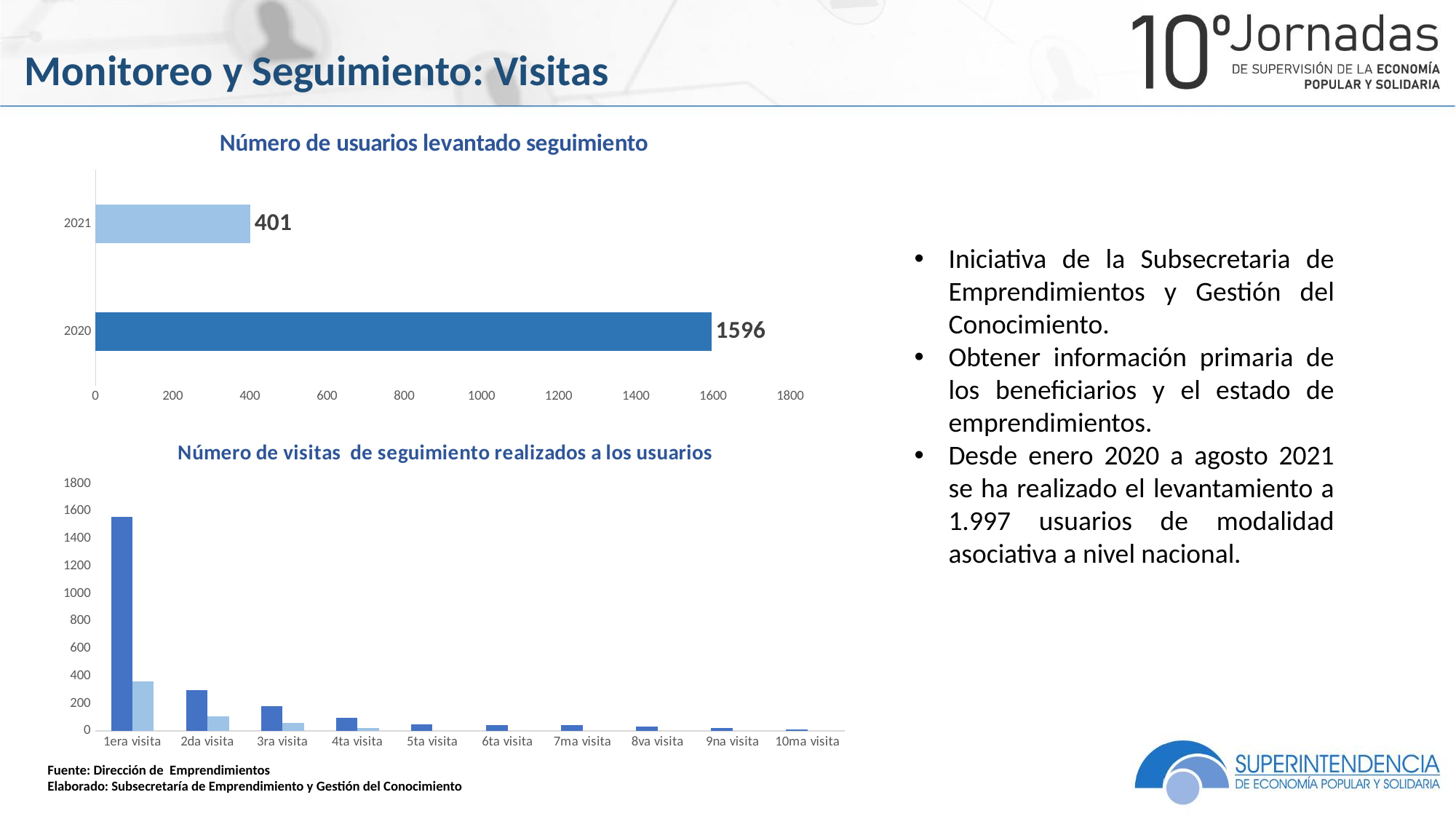

Monitoreo y Seguimiento: Visitas

### Chart: Número de usuarios levantado seguimiento

| Category |  |
|---|---|
| 2020 | 1596.0 |
| 2021 | 401.0 |
Iniciativa de la Subsecretaria de Emprendimientos y Gestión del Conocimiento.
Obtener información primaria de los beneficiarios y el estado de emprendimientos.
Desde enero 2020 a agosto 2021 se ha realizado el levantamiento a 1.997 usuarios de modalidad asociativa a nivel nacional.

### Chart: Número de visitas  de seguimiento realizados a los usuarios

| Category | 2020 | 2021 |
|---|---|---|
| 1era visita | 1559.0 | 362.0 |
| 2da visita | 297.0 | 109.0 |
| 3ra visita | 180.0 | 60.0 |
| 4ta visita | 96.0 | 25.0 |
| 5ta visita | 49.0 | None |
| 6ta visita | 44.0 | None |
| 7ma visita | 43.0 | None |
| 8va visita | 34.0 | None |
| 9na visita | 25.0 | None |
| 10ma visita | 14.0 | None |
Fuente: Dirección de  Emprendimientos
Elaborado: Subsecretaría de Emprendimiento y Gestión del Conocimiento